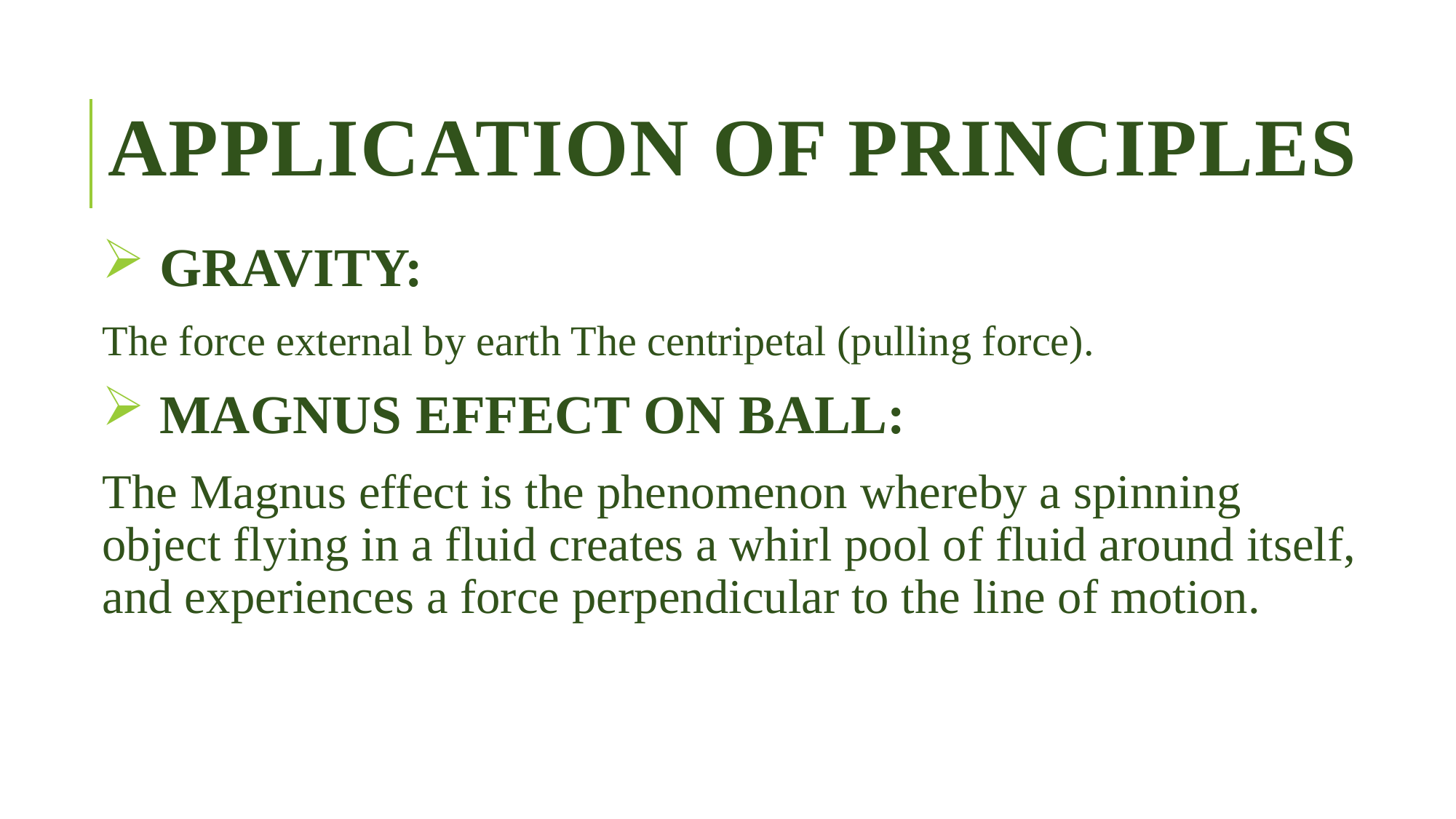

# APPLICATION OF PRINCIPLES
 GRAVITY:
The force external by earth The centripetal (pulling force).
 MAGNUS EFFECT ON BALL:
The Magnus effect is the phenomenon whereby a spinning object flying in a fluid creates a whirl pool of fluid around itself, and experiences a force perpendicular to the line of motion.